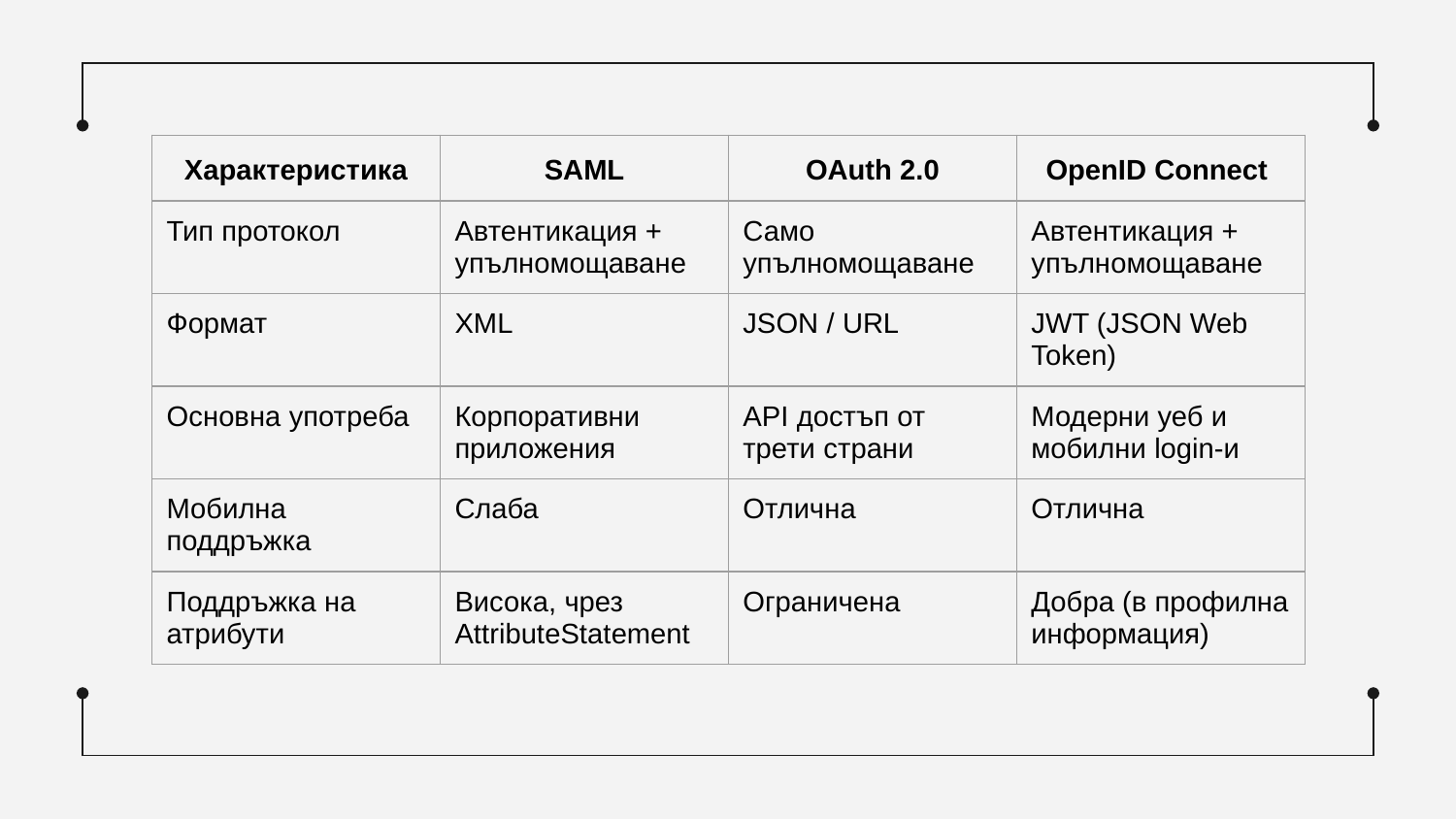

#
| Характеристика | SAML | OAuth 2.0 | OpenID Connect |
| --- | --- | --- | --- |
| Тип протокол | Автентикация + упълномощаване | Само упълномощаване | Автентикация + упълномощаване |
| Формат | XML | JSON / URL | JWT (JSON Web Token) |
| Основна употреба | Корпоративни приложения | API достъп от трети страни | Модерни уеб и мобилни login-и |
| Мобилна поддръжка | Слаба | Отлична | Отлична |
| Поддръжка на атрибути | Висока, чрез AttributeStatement | Ограничена | Добра (в профилна информация) |